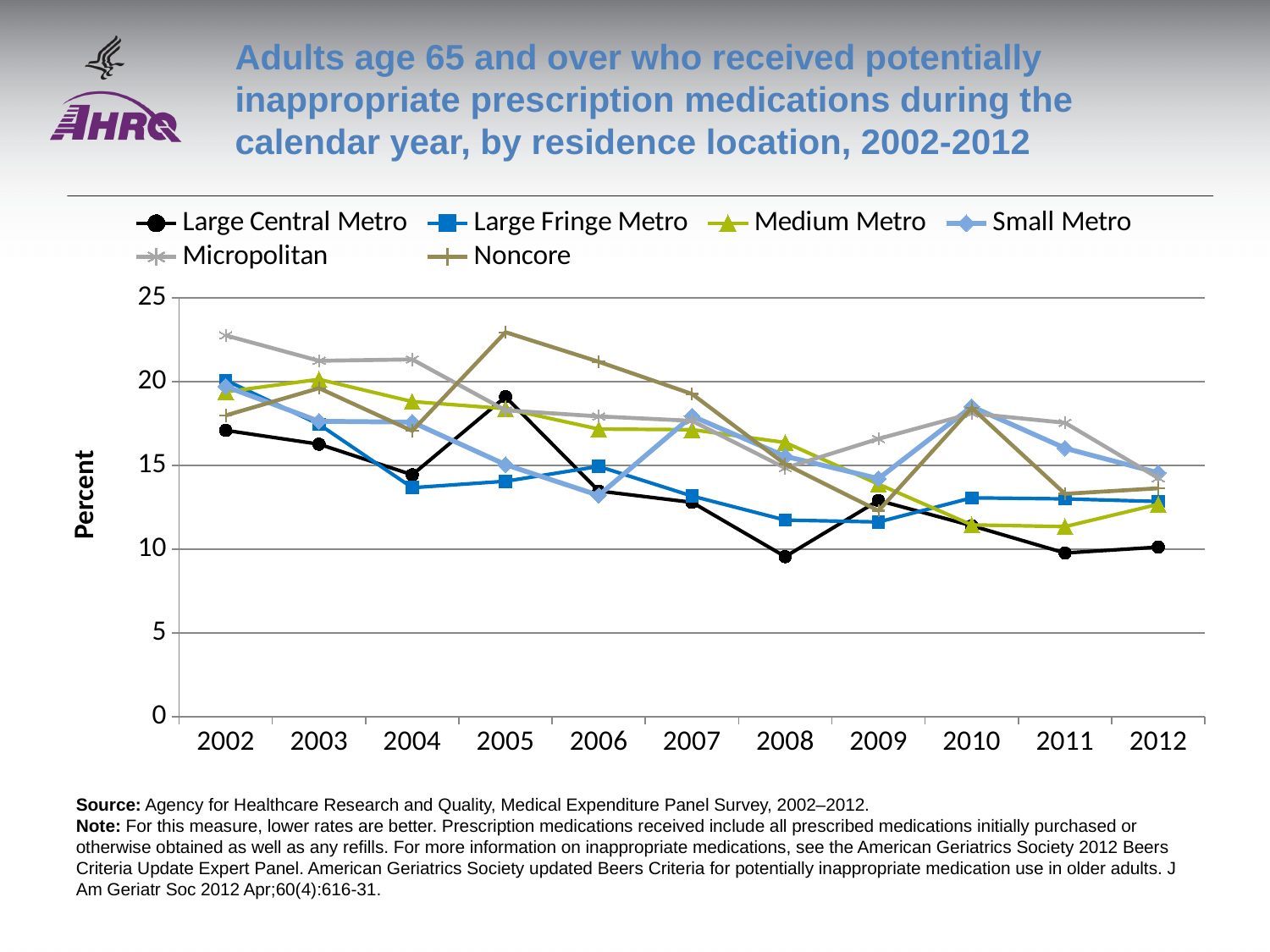

# Adults age 65 and over who received potentially inappropriate prescription medications during the calendar year, by residence location, 2002-2012

### Chart

| Category | Large Central Metro | Large Fringe Metro | Medium Metro | Small Metro | Micropolitan | Noncore |
|---|---|---|---|---|---|---|
| 2002 | 17.0928 | 20.085499999999996 | 19.3942 | 19.7129 | 22.759499999999996 | 17.982699999999994 |
| 2003 | 16.268599999999992 | 17.451899999999995 | 20.1387 | 17.6345 | 21.246399999999998 | 19.613499999999995 |
| 2004 | 14.439300000000001 | 13.669700000000002 | 18.8093 | 17.58459999999999 | 21.327800000000003 | 17.062499999999996 |
| 2005 | 19.093800000000005 | 14.0543 | 18.3873 | 15.0439 | 18.2912 | 22.9529 |
| 2006 | 13.4693 | 14.941299999999998 | 17.1706 | 13.2085 | 17.92599999999999 | 21.188499999999998 |
| 2007 | 12.7931 | 13.169 | 17.133500000000005 | 17.944199999999995 | 17.663 | 19.2679 |
| 2008 | 9.551400000000001 | 11.7337 | 16.366399999999995 | 15.543299999999999 | 14.846 | 15.0731 |
| 2009 | 12.9018 | 11.619200000000001 | 13.8788 | 14.211199999999998 | 16.588399999999996 | 12.290999999999999 |
| 2010 | 11.398200000000001 | 13.0601 | 11.446200000000001 | 18.5116 | 18.1032 | 18.436299999999996 |
| 2011 | 9.767100000000001 | 12.998000000000001 | 11.341299999999999 | 16.0272 | 17.546199999999995 | 13.301 |
| 2012 | 10.119900000000001 | 12.842500000000003 | 12.6751 | 14.5602 | 14.243999999999998 | 13.6328 |
Source: Agency for Healthcare Research and Quality, Medical Expenditure Panel Survey, 2002–2012.
Note: For this measure, lower rates are better. Prescription medications received include all prescribed medications initially purchased or otherwise obtained as well as any refills. For more information on inappropriate medications, see the American Geriatrics Society 2012 Beers Criteria Update Expert Panel. American Geriatrics Society updated Beers Criteria for potentially inappropriate medication use in older adults. J Am Geriatr Soc 2012 Apr;60(4):616-31.